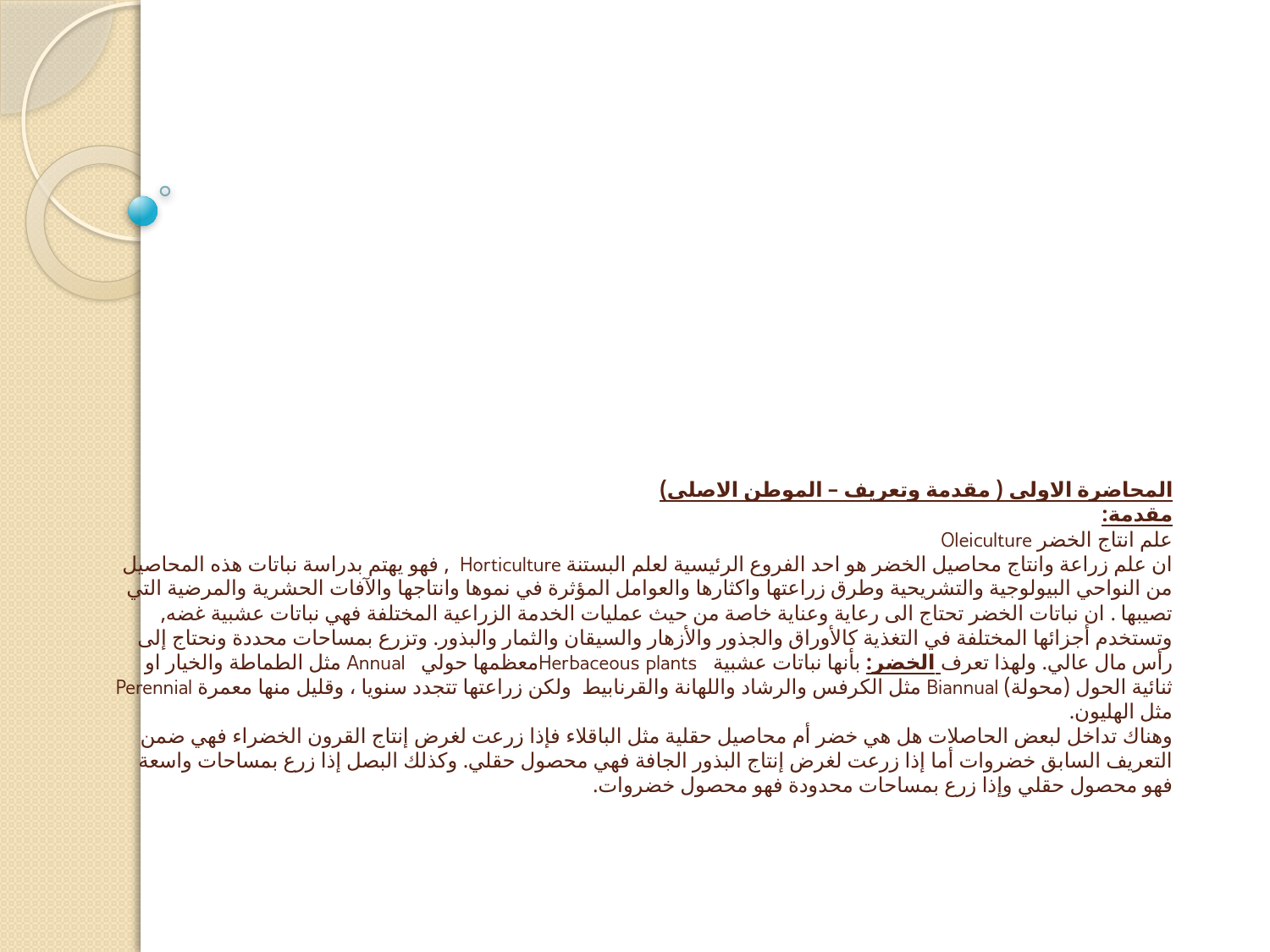

# المحاضرة الاولى ( مقدمة وتعريف – الموطن الاصلي) مقدمة: علم انتاج الخضر Oleiculture ان علم زراعة وانتاج محاصيل الخضر هو احد الفروع الرئيسية لعلم البستنة Horticulture  , فهو يهتم بدراسة نباتات هذه المحاصيل من النواحي البيولوجية والتشريحية وطرق زراعتها واكثارها والعوامل المؤثرة في نموها وانتاجها والآفات الحشرية والمرضية التي تصيبها . ان نباتات الخضر تحتاج الى رعاية وعناية خاصة من حيث عمليات الخدمة الزراعية المختلفة فهي نباتات عشبية غضه, وتستخدم أجزائها المختلفة في التغذية كالأوراق والجذور والأزهار والسيقان والثمار والبذور. وتزرع بمساحات محددة ونحتاج إلى رأس مال عالي. ولهذا تعرف الخضر: بأنها نباتات عشبية   Herbaceous plantsمعظمها حولي   Annual مثل الطماطة والخيار او ثنائية الحول (محولة) Biannual مثل الكرفس والرشاد واللهانة والقرنابيط  ولكن زراعتها تتجدد سنويا ، وقليل منها معمرة Perennial مثل الهليون. وهناك تداخل لبعض الحاصلات هل هي خضر أم محاصيل حقلية مثل الباقلاء فإذا زرعت لغرض إنتاج القرون الخضراء فهي ضمن التعريف السابق خضروات أما إذا زرعت لغرض إنتاج البذور الجافة فهي محصول حقلي. وكذلك البصل إذا زرع بمساحات واسعة فهو محصول حقلي وإذا زرع بمساحات محدودة فهو محصول خضروات.